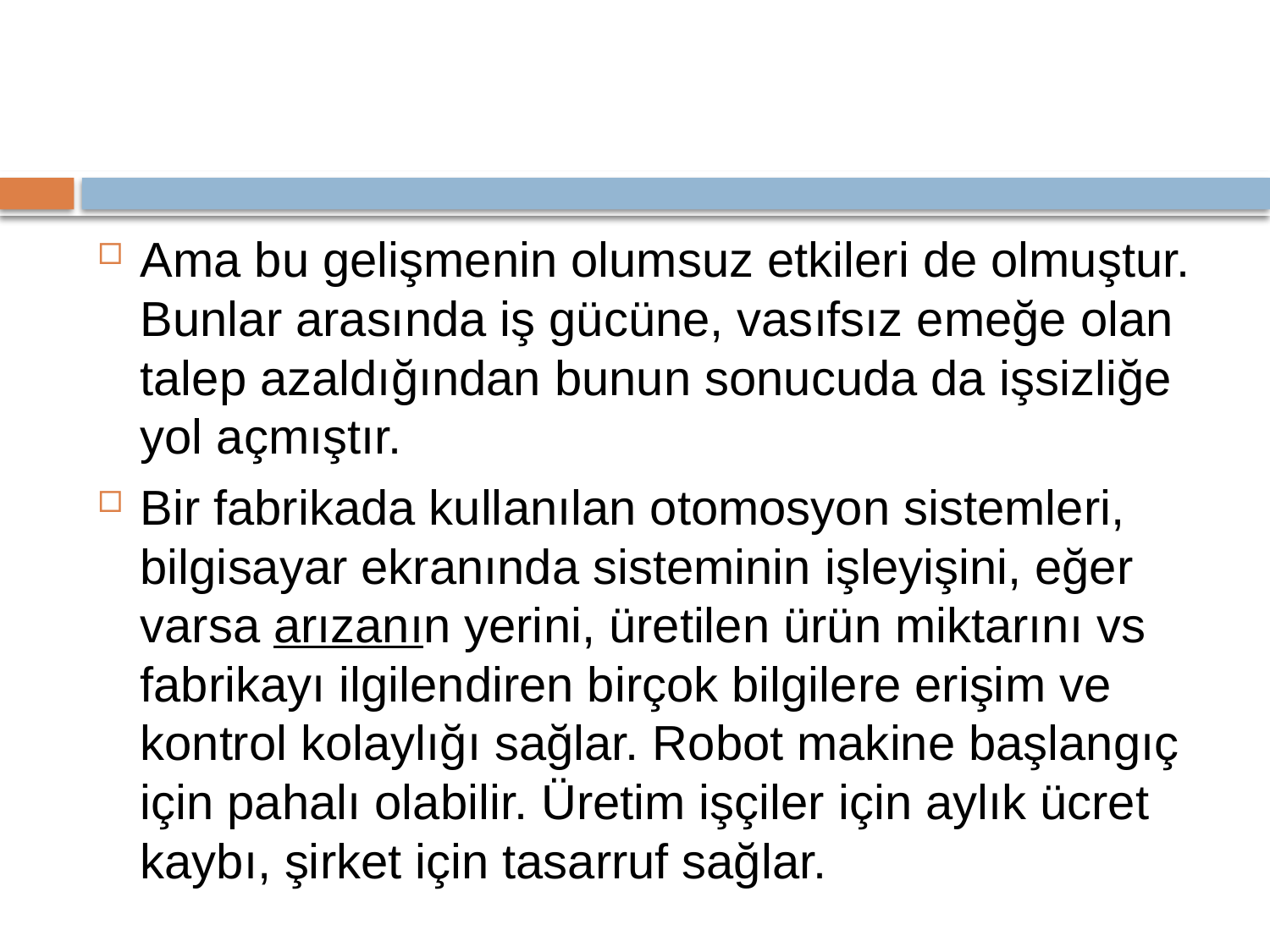

#
Ama bu gelişmenin olumsuz etkileri de olmuştur. Bunlar arasında iş gücüne, vasıfsız emeğe olan talep azaldığından bunun sonucuda da işsizliğe yol açmıştır.
Bir fabrikada kullanılan otomosyon sistemleri, bilgisayar ekranında sisteminin işleyişini, eğer varsa arızanın yerini, üretilen ürün miktarını vs fabrikayı ilgilendiren birçok bilgilere erişim ve kontrol kolaylığı sağlar. Robot makine başlangıç için pahalı olabilir. Üretim işçiler için aylık ücret kaybı, şirket için tasarruf sağlar.